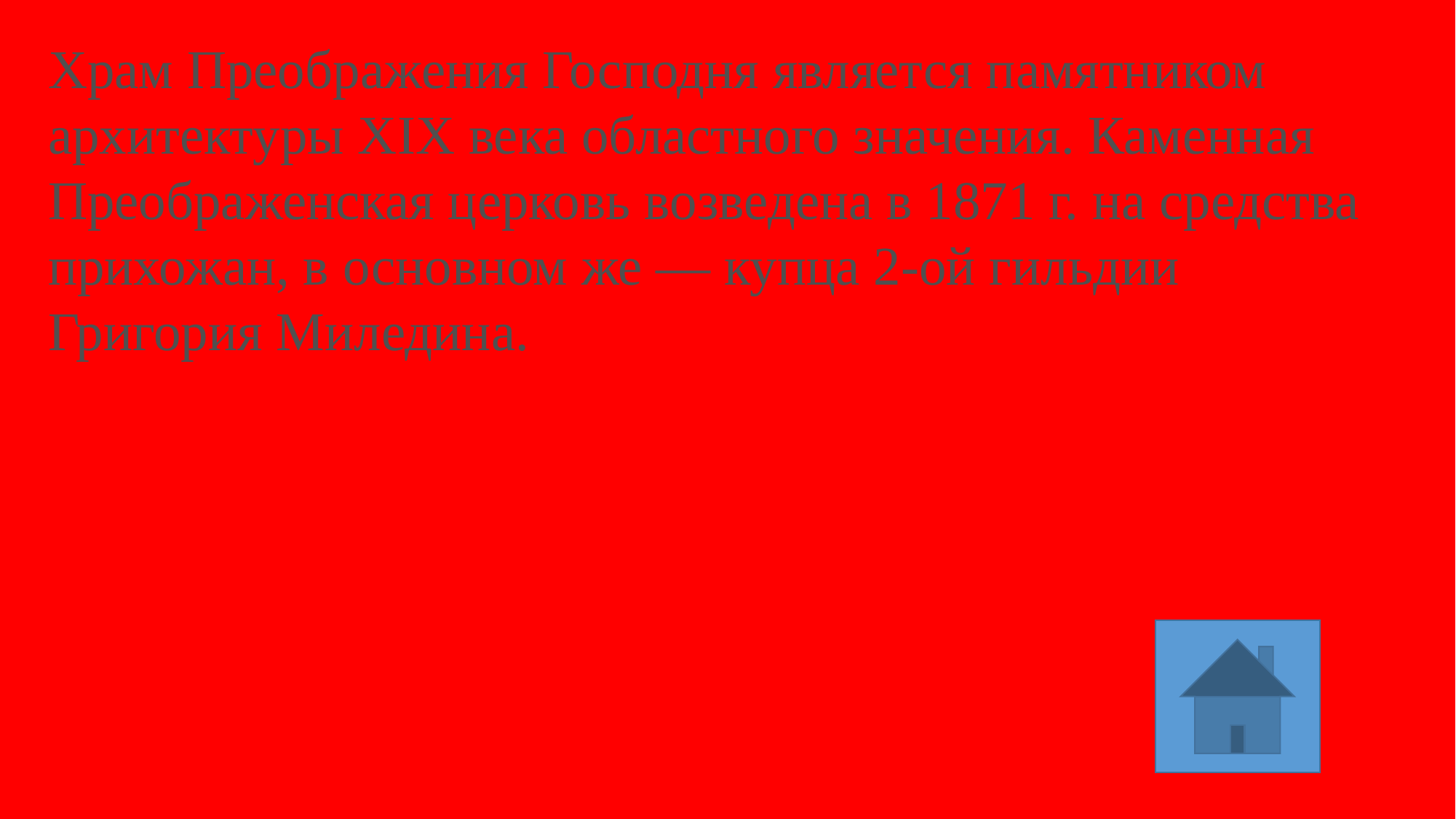

Храм Преображения Господня является памятником архитектуры XIX века областного значения. Каменная Преображенская церковь возведена в 1871 г. на средства прихожан, в основном же — купца 2-ой гильдии Григория Миледина.